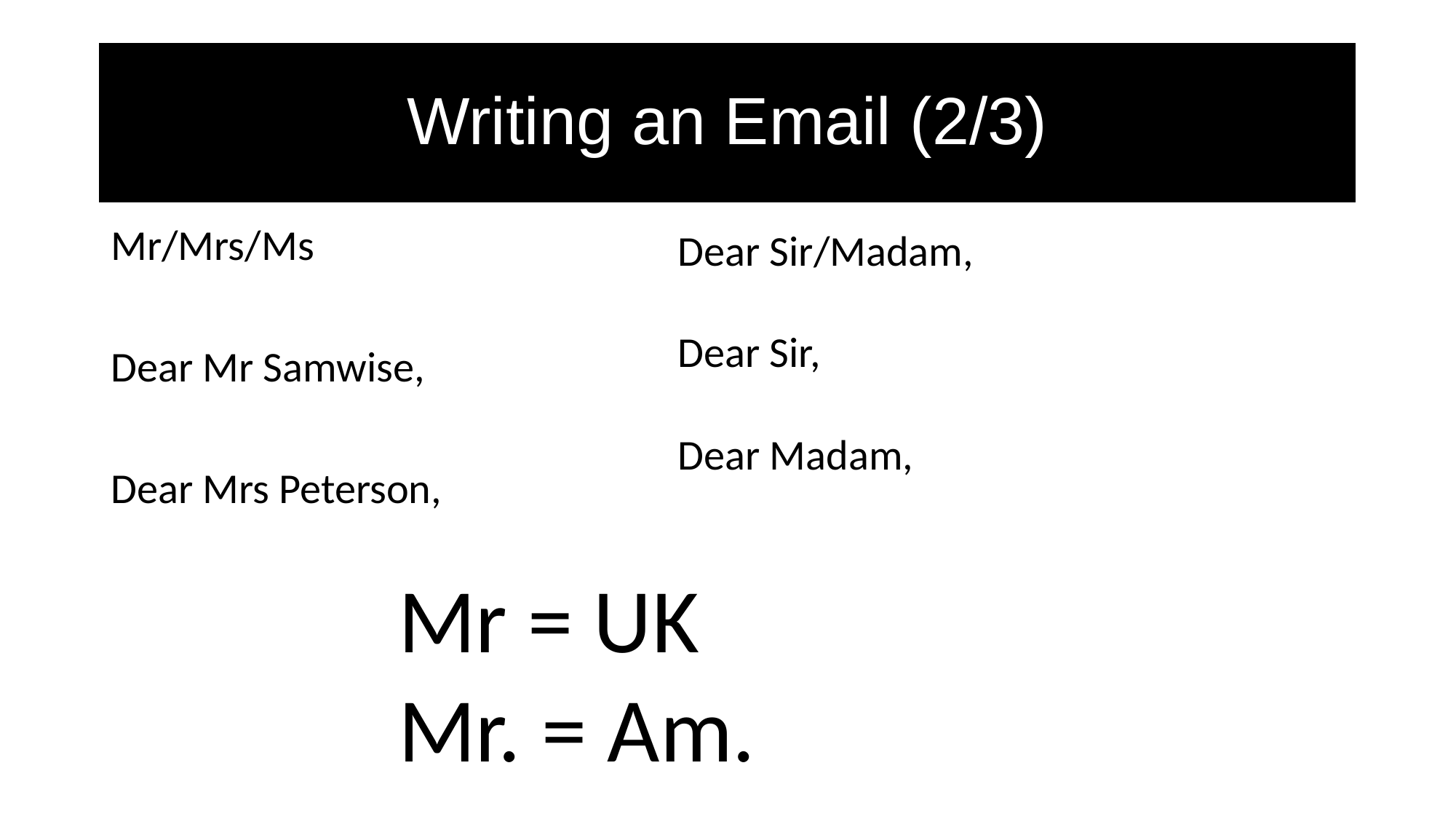

# Writing an Email (2/3)
Mr/Mrs/Ms

Dear Mr Samwise,

Dear Mrs Peterson,
Dear Sir/Madam,

Dear Sir,

Dear Madam,

Mr = UK
Mr. = Am.